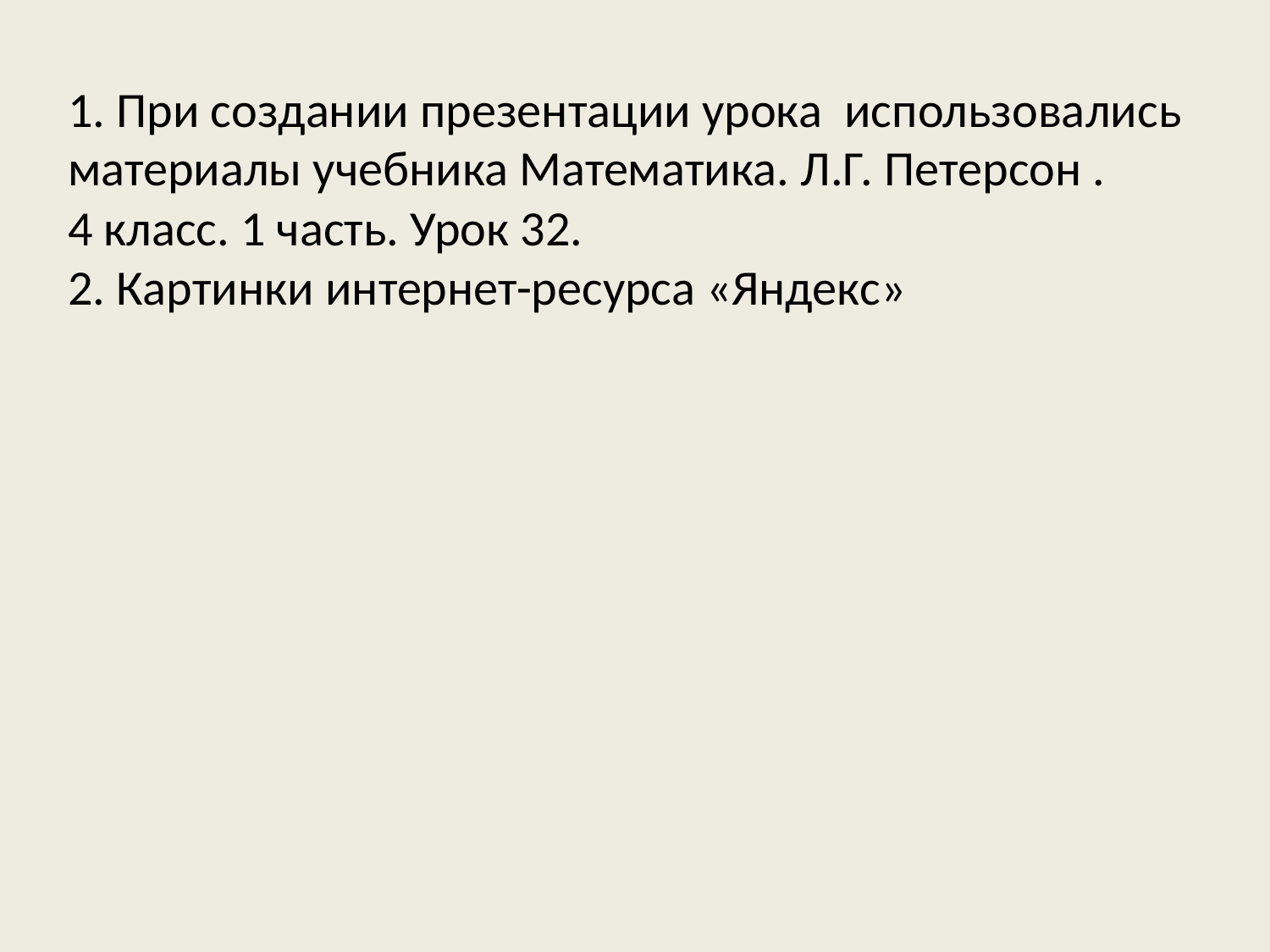

# 1. При создании презентации урока  использовались материалы учебника Математика. Л.Г. Петерсон . 4 класс. 1 часть. Урок 32. 2. Картинки интернет-ресурса «Яндекс»